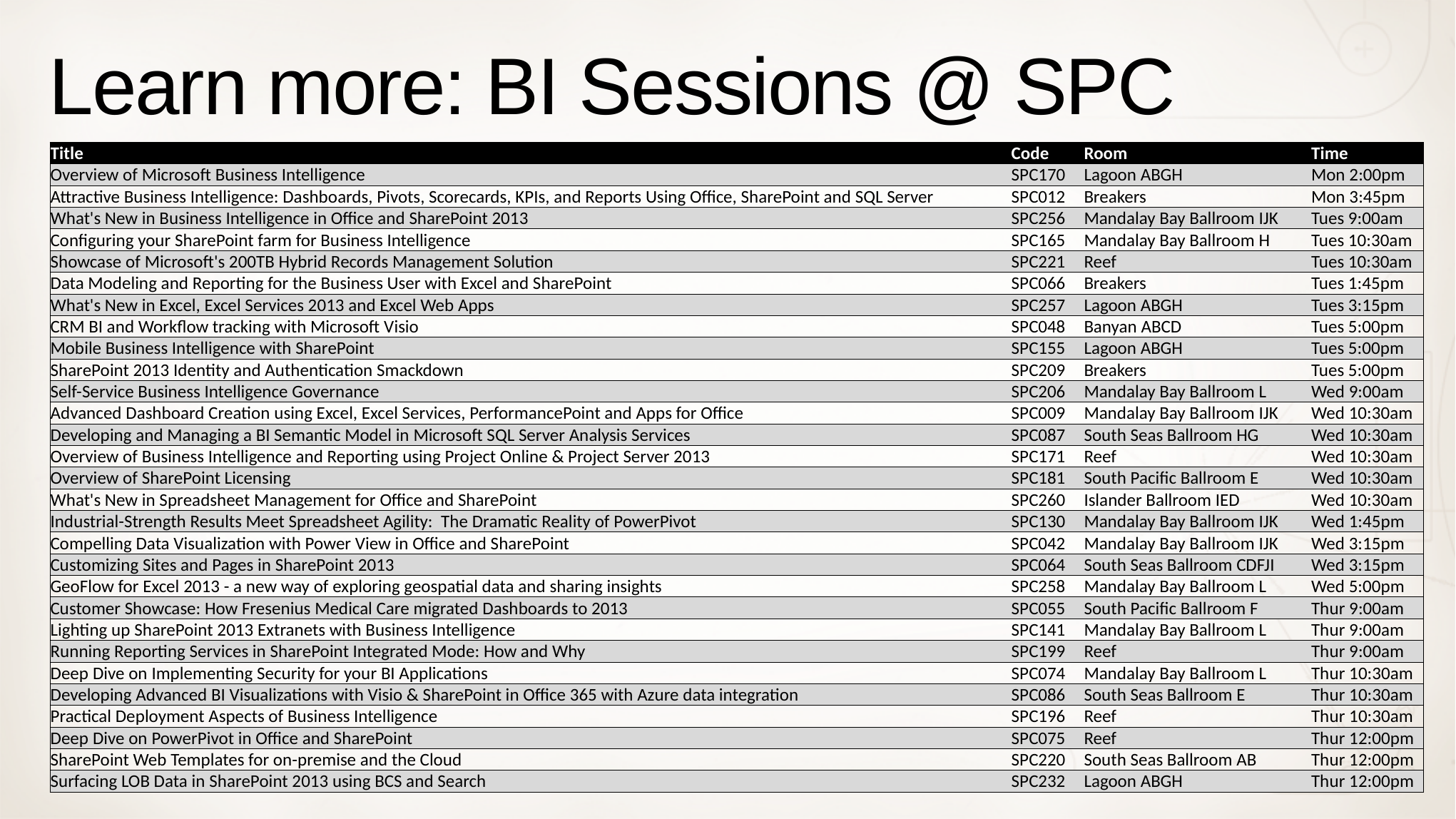

# Learn more: BI Sessions @ SPC
| Title | Code | Room | Time |
| --- | --- | --- | --- |
| Overview of Microsoft Business Intelligence | SPC170 | Lagoon ABGH | Mon 2:00pm |
| Attractive Business Intelligence: Dashboards, Pivots, Scorecards, KPIs, and Reports Using Office, SharePoint and SQL Server | SPC012 | Breakers | Mon 3:45pm |
| What's New in Business Intelligence in Office and SharePoint 2013 | SPC256 | Mandalay Bay Ballroom IJK | Tues 9:00am |
| Configuring your SharePoint farm for Business Intelligence | SPC165 | Mandalay Bay Ballroom H | Tues 10:30am |
| Showcase of Microsoft's 200TB Hybrid Records Management Solution | SPC221 | Reef | Tues 10:30am |
| Data Modeling and Reporting for the Business User with Excel and SharePoint | SPC066 | Breakers | Tues 1:45pm |
| What's New in Excel, Excel Services 2013 and Excel Web Apps | SPC257 | Lagoon ABGH | Tues 3:15pm |
| CRM BI and Workflow tracking with Microsoft Visio | SPC048 | Banyan ABCD | Tues 5:00pm |
| Mobile Business Intelligence with SharePoint | SPC155 | Lagoon ABGH | Tues 5:00pm |
| SharePoint 2013 Identity and Authentication Smackdown | SPC209 | Breakers | Tues 5:00pm |
| Self-Service Business Intelligence Governance | SPC206 | Mandalay Bay Ballroom L | Wed 9:00am |
| Advanced Dashboard Creation using Excel, Excel Services, PerformancePoint and Apps for Office | SPC009 | Mandalay Bay Ballroom IJK | Wed 10:30am |
| Developing and Managing a BI Semantic Model in Microsoft SQL Server Analysis Services | SPC087 | South Seas Ballroom HG | Wed 10:30am |
| Overview of Business Intelligence and Reporting using Project Online & Project Server 2013 | SPC171 | Reef | Wed 10:30am |
| Overview of SharePoint Licensing | SPC181 | South Pacific Ballroom E | Wed 10:30am |
| What's New in Spreadsheet Management for Office and SharePoint | SPC260 | Islander Ballroom IED | Wed 10:30am |
| Industrial-Strength Results Meet Spreadsheet Agility: The Dramatic Reality of PowerPivot | SPC130 | Mandalay Bay Ballroom IJK | Wed 1:45pm |
| Compelling Data Visualization with Power View in Office and SharePoint | SPC042 | Mandalay Bay Ballroom IJK | Wed 3:15pm |
| Customizing Sites and Pages in SharePoint 2013 | SPC064 | South Seas Ballroom CDFJI | Wed 3:15pm |
| GeoFlow for Excel 2013 - a new way of exploring geospatial data and sharing insights | SPC258 | Mandalay Bay Ballroom L | Wed 5:00pm |
| Customer Showcase: How Fresenius Medical Care migrated Dashboards to 2013 | SPC055 | South Pacific Ballroom F | Thur 9:00am |
| Lighting up SharePoint 2013 Extranets with Business Intelligence | SPC141 | Mandalay Bay Ballroom L | Thur 9:00am |
| Running Reporting Services in SharePoint Integrated Mode: How and Why | SPC199 | Reef | Thur 9:00am |
| Deep Dive on Implementing Security for your BI Applications | SPC074 | Mandalay Bay Ballroom L | Thur 10:30am |
| Developing Advanced BI Visualizations with Visio & SharePoint in Office 365 with Azure data integration | SPC086 | South Seas Ballroom E | Thur 10:30am |
| Practical Deployment Aspects of Business Intelligence | SPC196 | Reef | Thur 10:30am |
| Deep Dive on PowerPivot in Office and SharePoint | SPC075 | Reef | Thur 12:00pm |
| SharePoint Web Templates for on-premise and the Cloud | SPC220 | South Seas Ballroom AB | Thur 12:00pm |
| Surfacing LOB Data in SharePoint 2013 using BCS and Search | SPC232 | Lagoon ABGH | Thur 12:00pm |